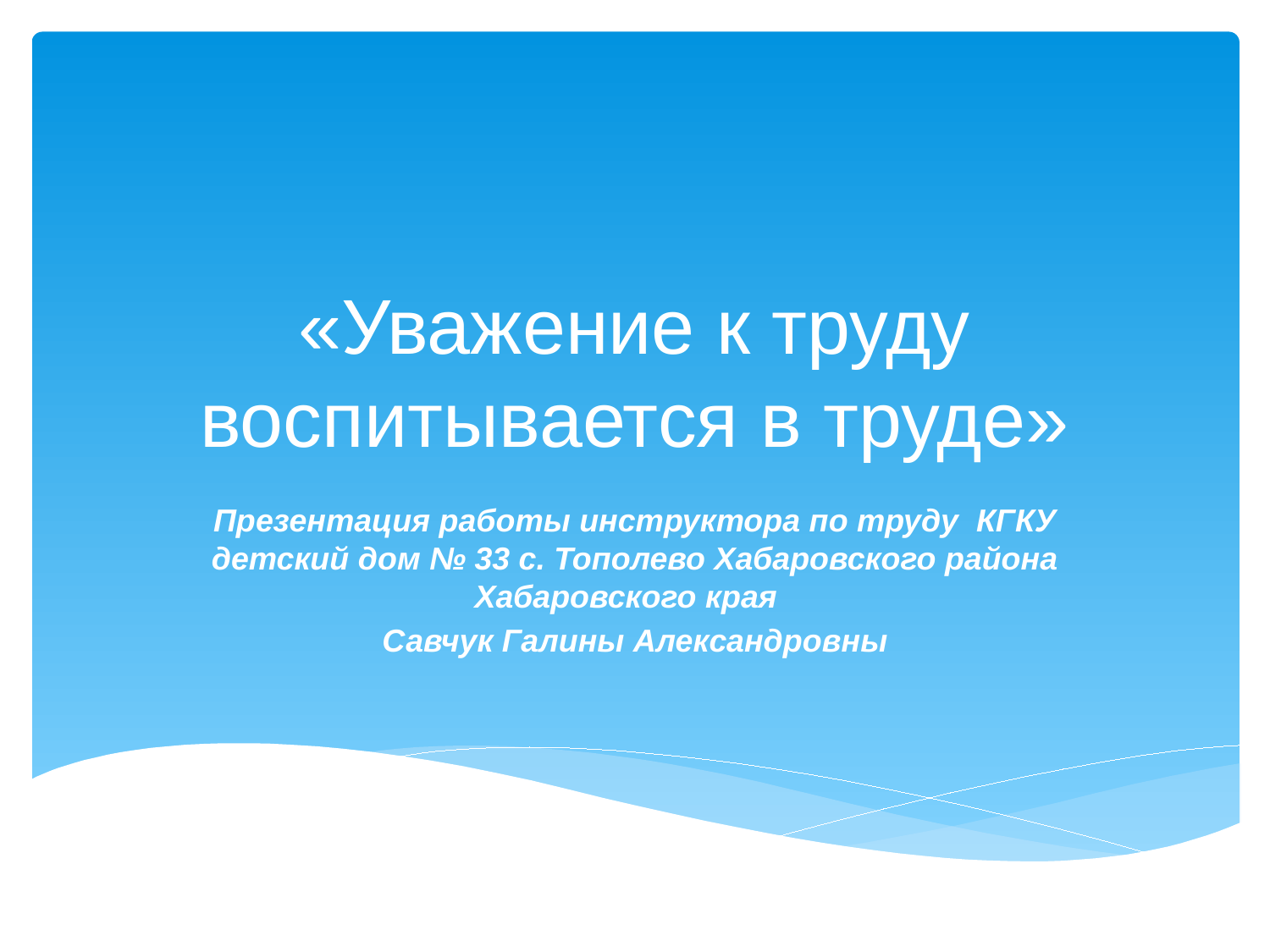

# «Уважение к труду воспитывается в труде»
Презентация работы инструктора по труду  КГКУ детский дом № 33 с. Тополево Хабаровского района Хабаровского края
Савчук Галины Александровны